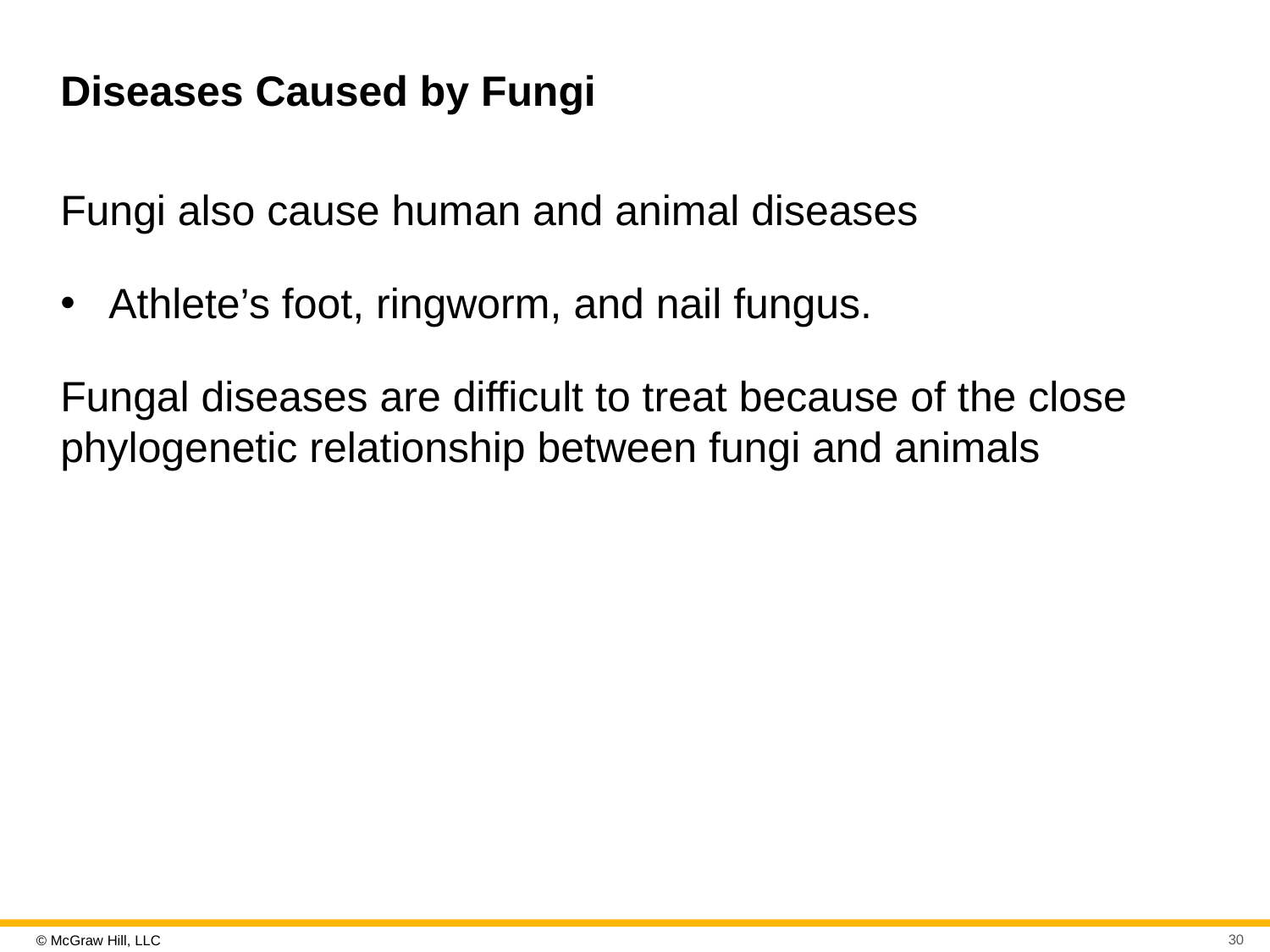

# Diseases Caused by Fungi
Fungi also cause human and animal diseases
Athlete’s foot, ringworm, and nail fungus.
Fungal diseases are difficult to treat because of the close phylogenetic relationship between fungi and animals
30